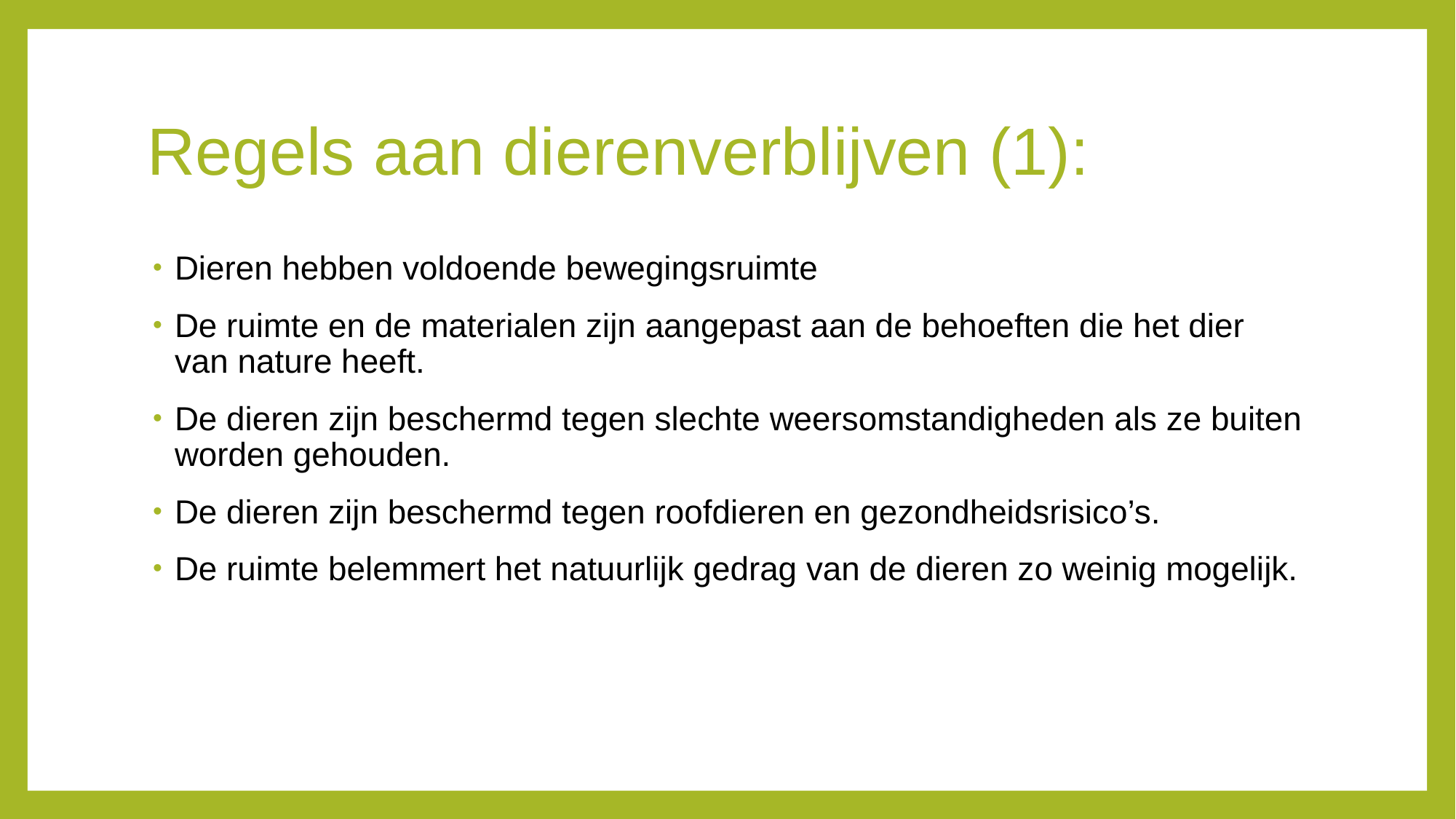

# Regels aan dierenverblijven (1):
Dieren hebben voldoende bewegingsruimte
De ruimte en de materialen zijn aangepast aan de behoeften die het dier van nature heeft.
De dieren zijn beschermd tegen slechte weersomstandigheden als ze buiten worden gehouden.
De dieren zijn beschermd tegen roofdieren en gezondheidsrisico’s.
De ruimte belemmert het natuurlijk gedrag van de dieren zo weinig mogelijk.